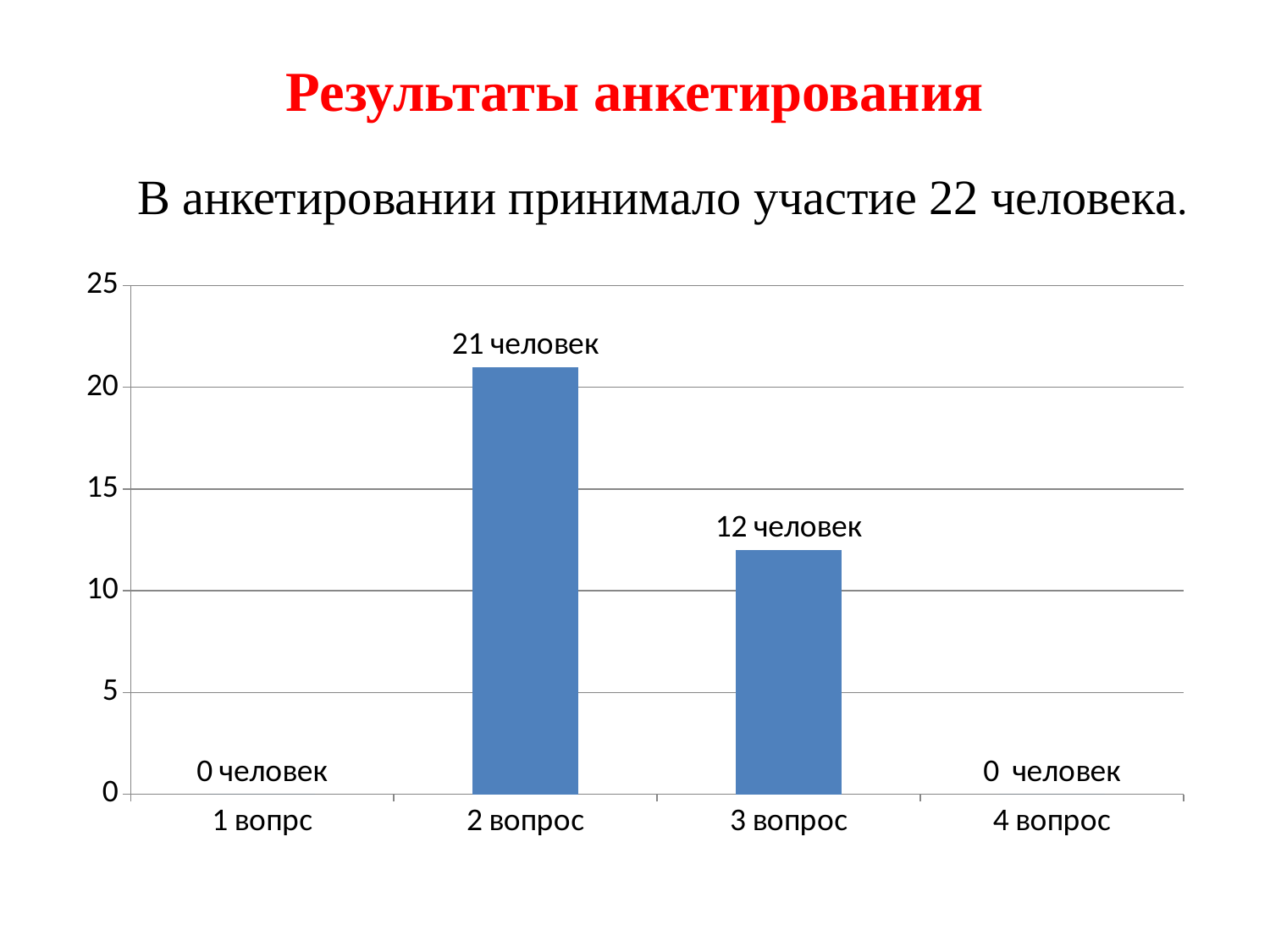

# Результаты анкетирования
В анкетировании принимало участие 22 человека.

### Chart

| Category | Столбец1 |
|---|---|
| 1 вопрс | 0.0 |
| 2 вопрос | 21.0 |
| 3 вопрос | 12.0 |
| 4 вопрос | 0.0 |